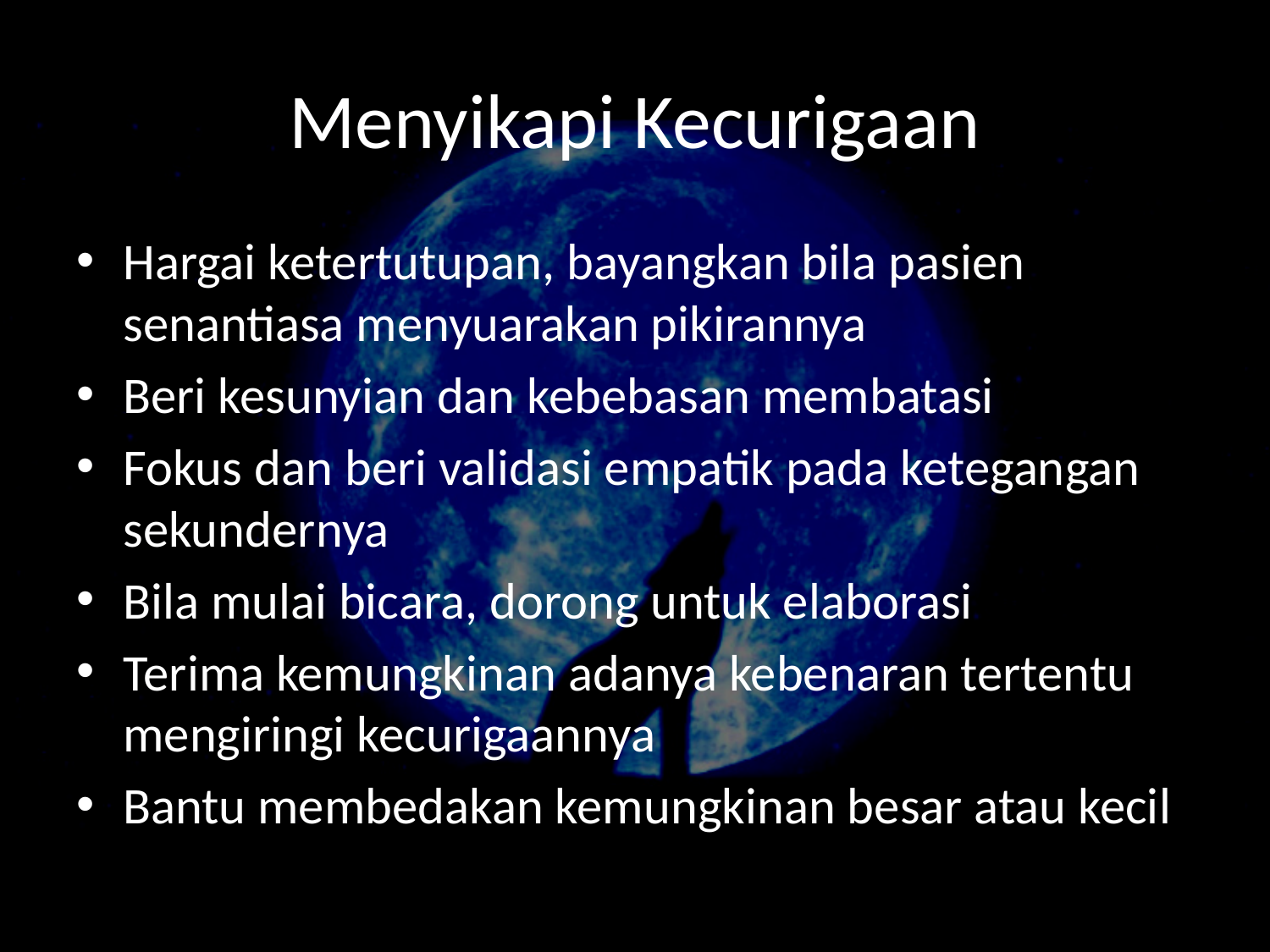

# Menyikapi Kecurigaan
Hargai ketertutupan, bayangkan bila pasien senantiasa menyuarakan pikirannya
Beri kesunyian dan kebebasan membatasi
Fokus dan beri validasi empatik pada ketegangan sekundernya
Bila mulai bicara, dorong untuk elaborasi
Terima kemungkinan adanya kebenaran tertentu mengiringi kecurigaannya
Bantu membedakan kemungkinan besar atau kecil